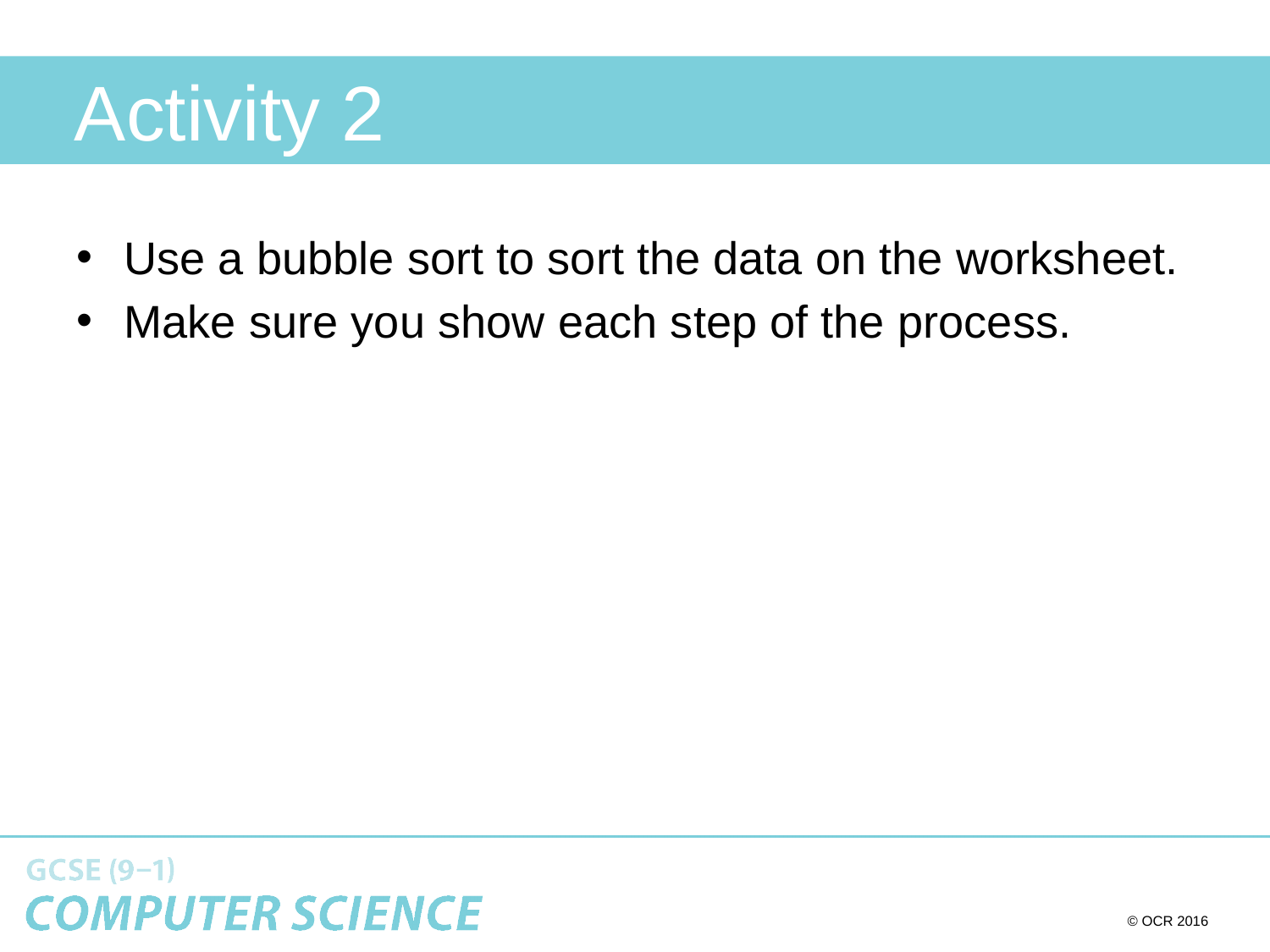

# Activity 2

Use a bubble sort to sort the data on the worksheet.
Make sure you show each step of the process.